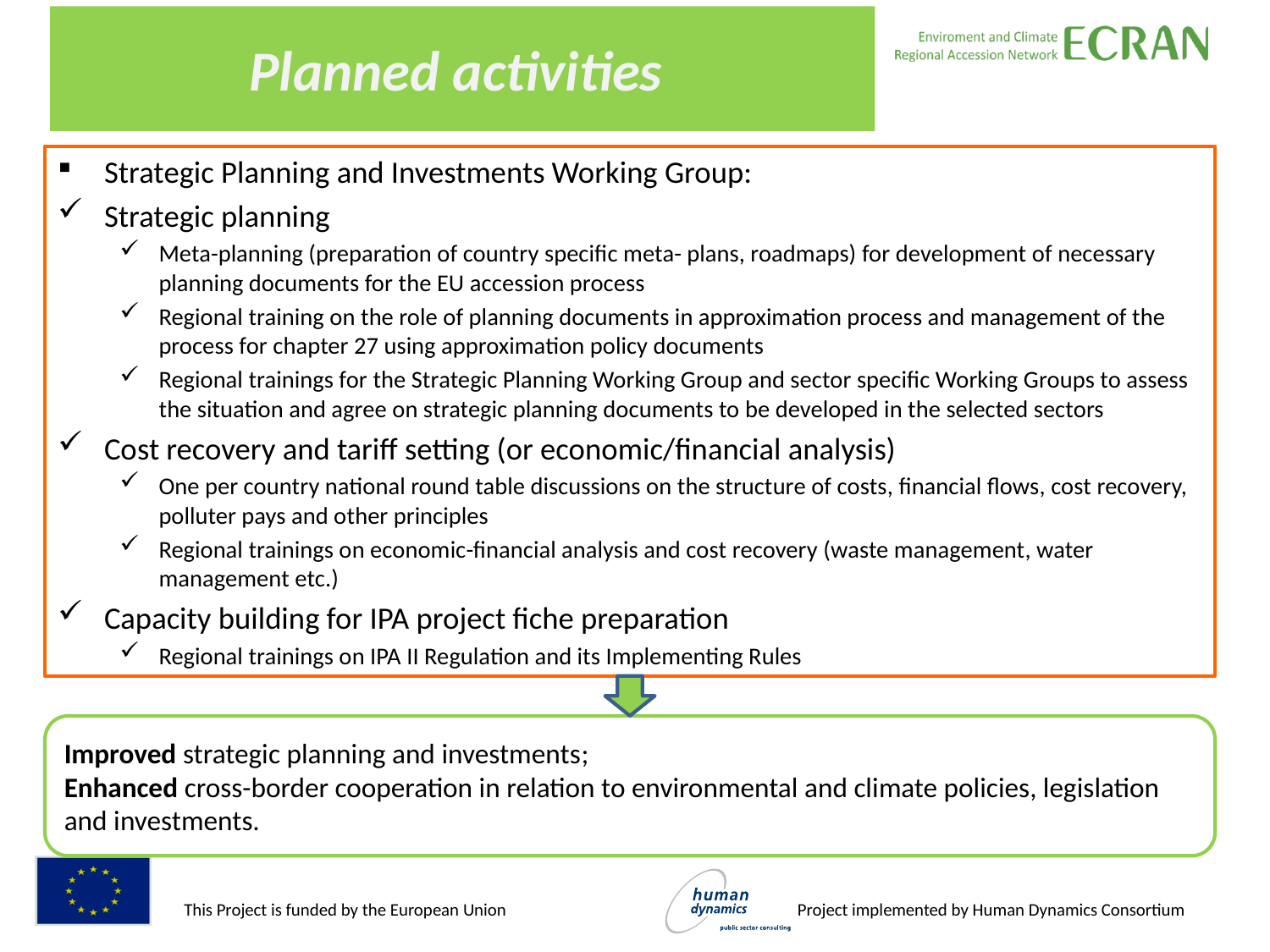

# Planned activities
Strategic Planning and Investments Working Group:
Strategic planning
Meta-planning (preparation of country specific meta- plans, roadmaps) for development of necessary planning documents for the EU accession process
Regional training on the role of planning documents in approximation process and management of the process for chapter 27 using approximation policy documents
Regional trainings for the Strategic Planning Working Group and sector specific Working Groups to assess the situation and agree on strategic planning documents to be developed in the selected sectors
Cost recovery and tariff setting (or economic/financial analysis)
One per country national round table discussions on the structure of costs, financial flows, cost recovery, polluter pays and other principles
Regional trainings on economic-financial analysis and cost recovery (waste management, water management etc.)
Capacity building for IPA project fiche preparation
Regional trainings on IPA II Regulation and its Implementing Rules

Improved strategic planning and investments;
Enhanced cross-border cooperation in relation to environmental and climate policies, legislation and investments.